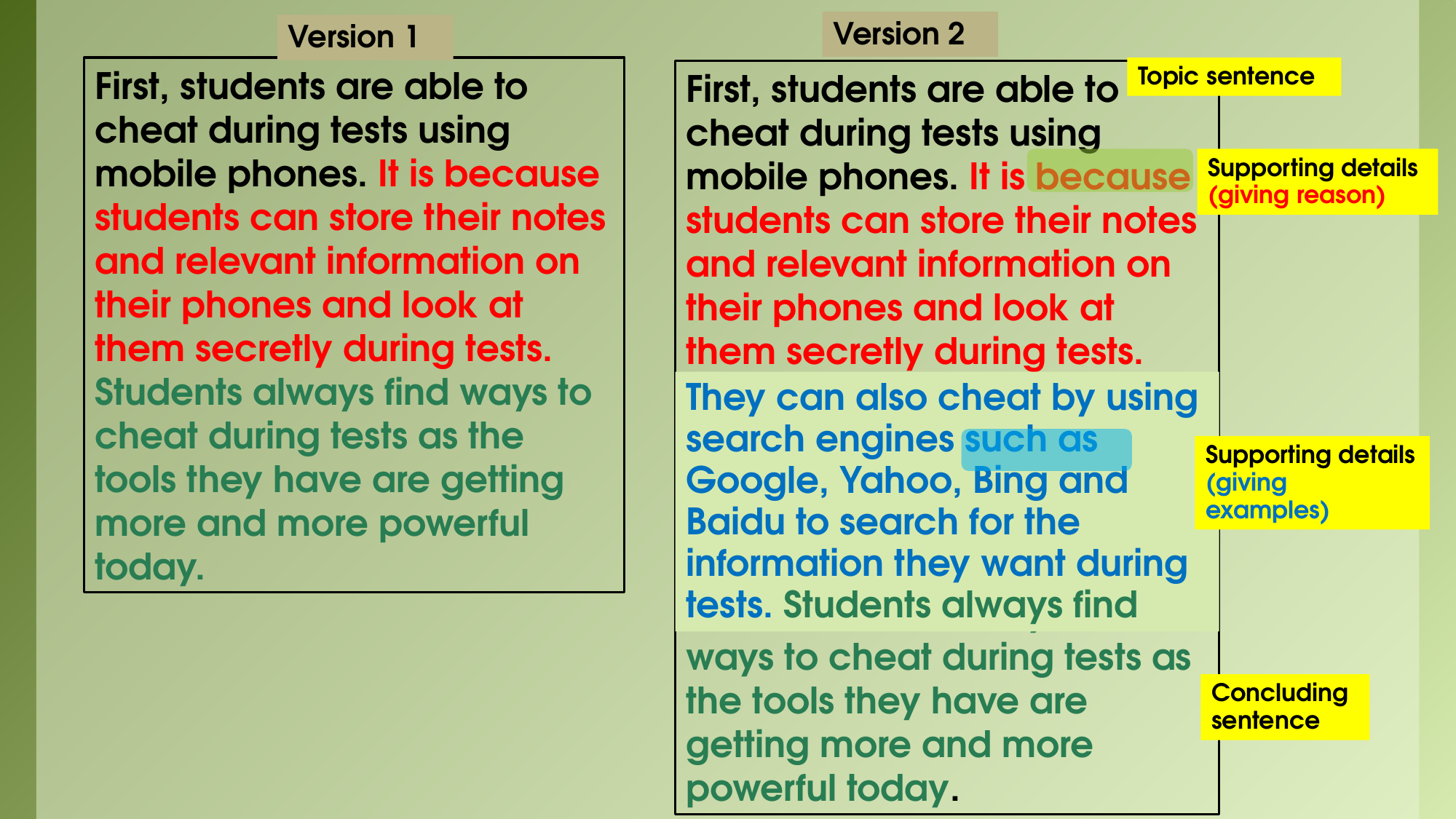

Version 2
Version 1
First, students are able to cheat during tests using mobile phones. It is because students can store their notes and relevant information on their phones and look at them secretly during tests. Students always find ways to cheat during tests as the tools they have are getting more and more powerful today.
Topic sentence
First, students are able to cheat during tests using mobile phones. It is because students can store their notes and relevant information on their phones and look at them secretly during tests. They can also cheat by using search engines such as Google, Yahoo, Bing and Baidu to search for the information they want during tests. Students always find ways to cheat during tests as the tools they have are getting more and more powerful today.

Supporting details
(giving reason)
They can also cheat by using search engines such as Google, Yahoo, Bing and Baidu to search for the information they want during tests. Students always find

Supporting details
(giving examples)
Concluding sentence